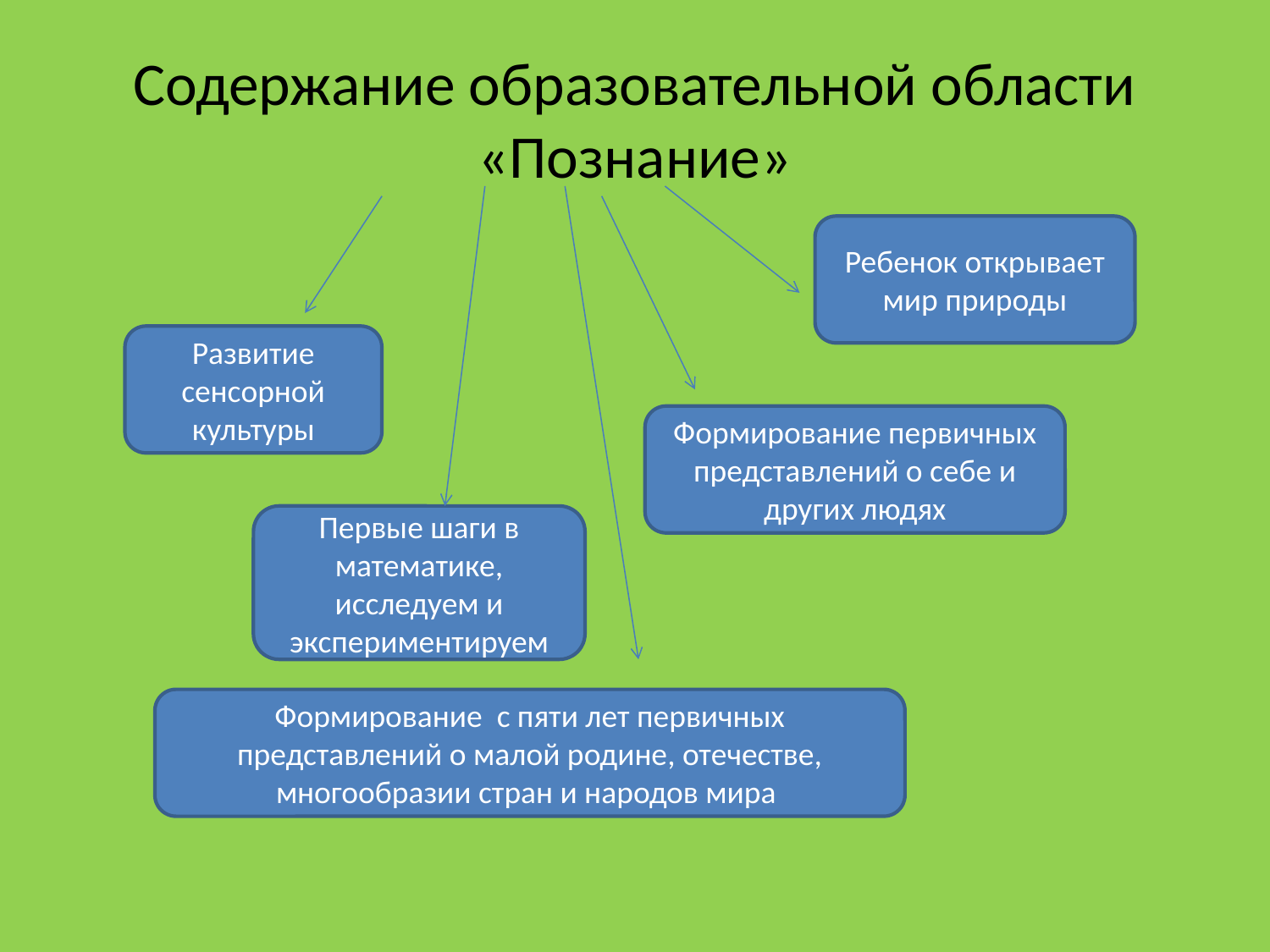

# Содержание образовательной области «Познание»
Ребенок открывает мир природы
Развитие сенсорной культуры
Формирование первичных представлений о себе и других людях
Первые шаги в математике, исследуем и экспериментируем
Формирование  с пяти лет первичных представлений о малой родине, отечестве, многообразии стран и народов мира